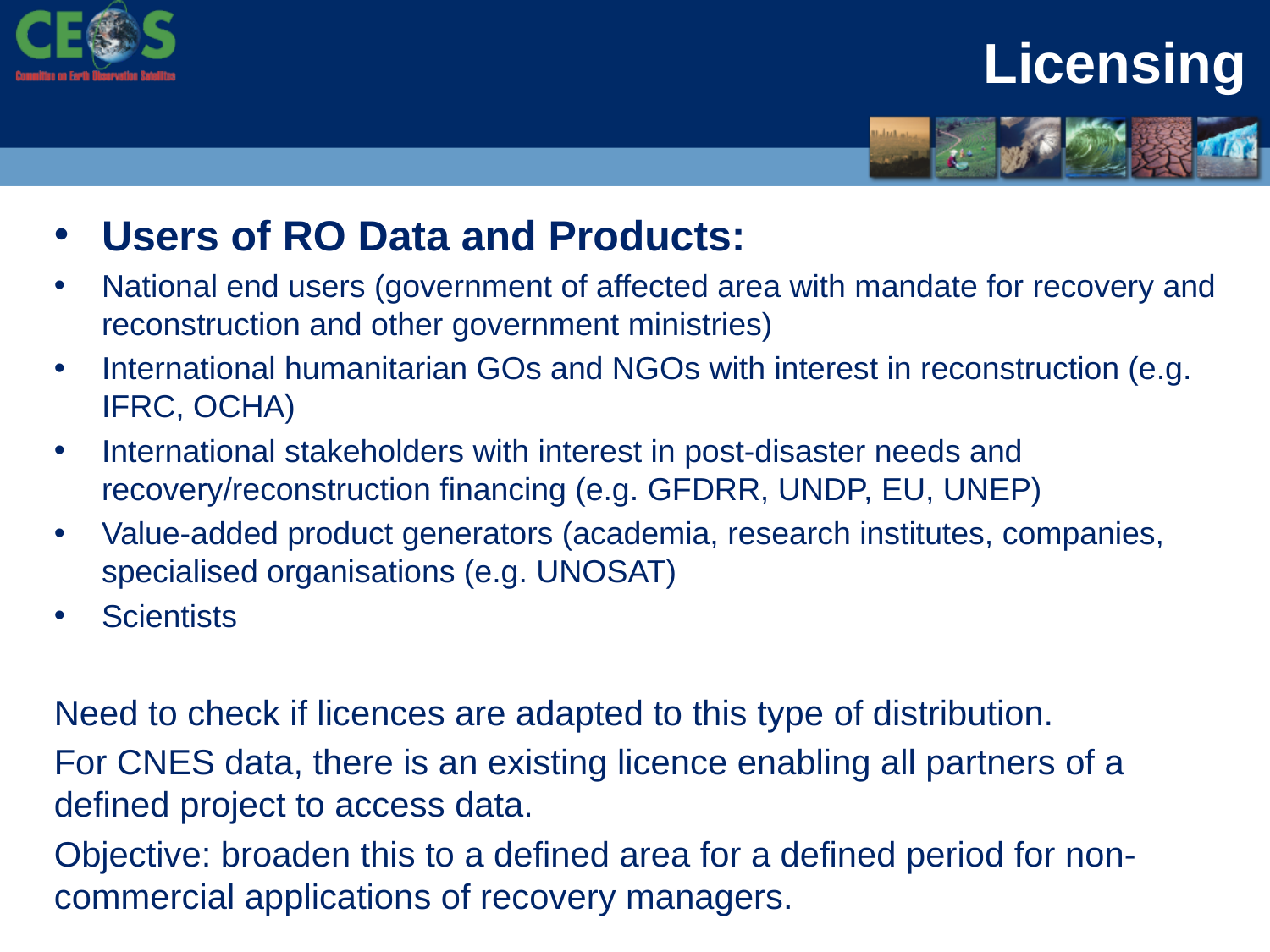

# Licensing
Users of RO Data and Products:
National end users (government of affected area with mandate for recovery and reconstruction and other government ministries)
International humanitarian GOs and NGOs with interest in reconstruction (e.g. IFRC, OCHA)
International stakeholders with interest in post-disaster needs and recovery/reconstruction financing (e.g. GFDRR, UNDP, EU, UNEP)
Value-added product generators (academia, research institutes, companies, specialised organisations (e.g. UNOSAT)
Scientists

Need to check if licences are adapted to this type of distribution.
For CNES data, there is an existing licence enabling all partners of a defined project to access data.
Objective: broaden this to a defined area for a defined period for non-commercial applications of recovery managers.